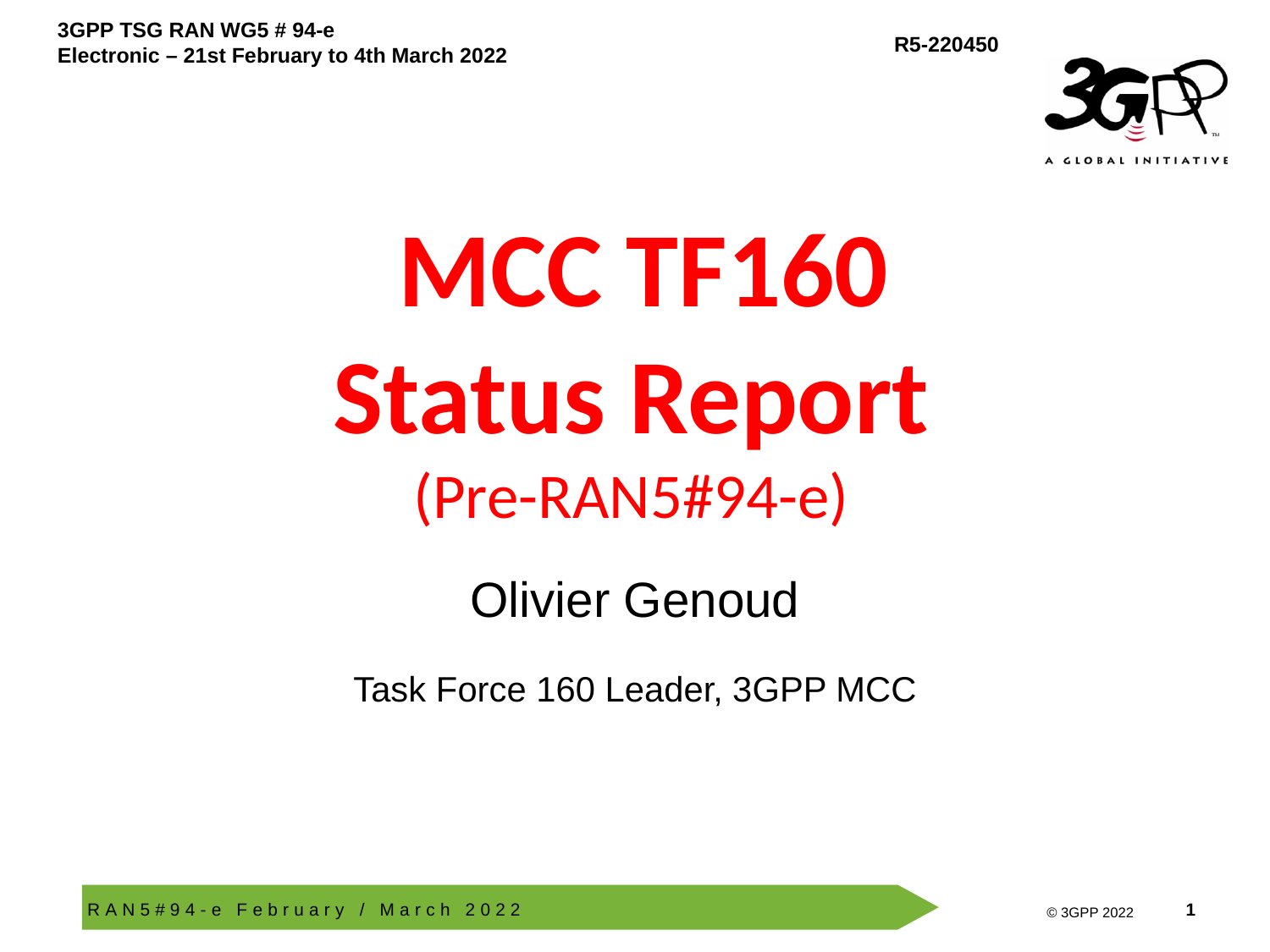

# MCC TF160 Status Report (Pre-RAN5#94-e)
Olivier Genoud

Task Force 160 Leader, 3GPP MCC